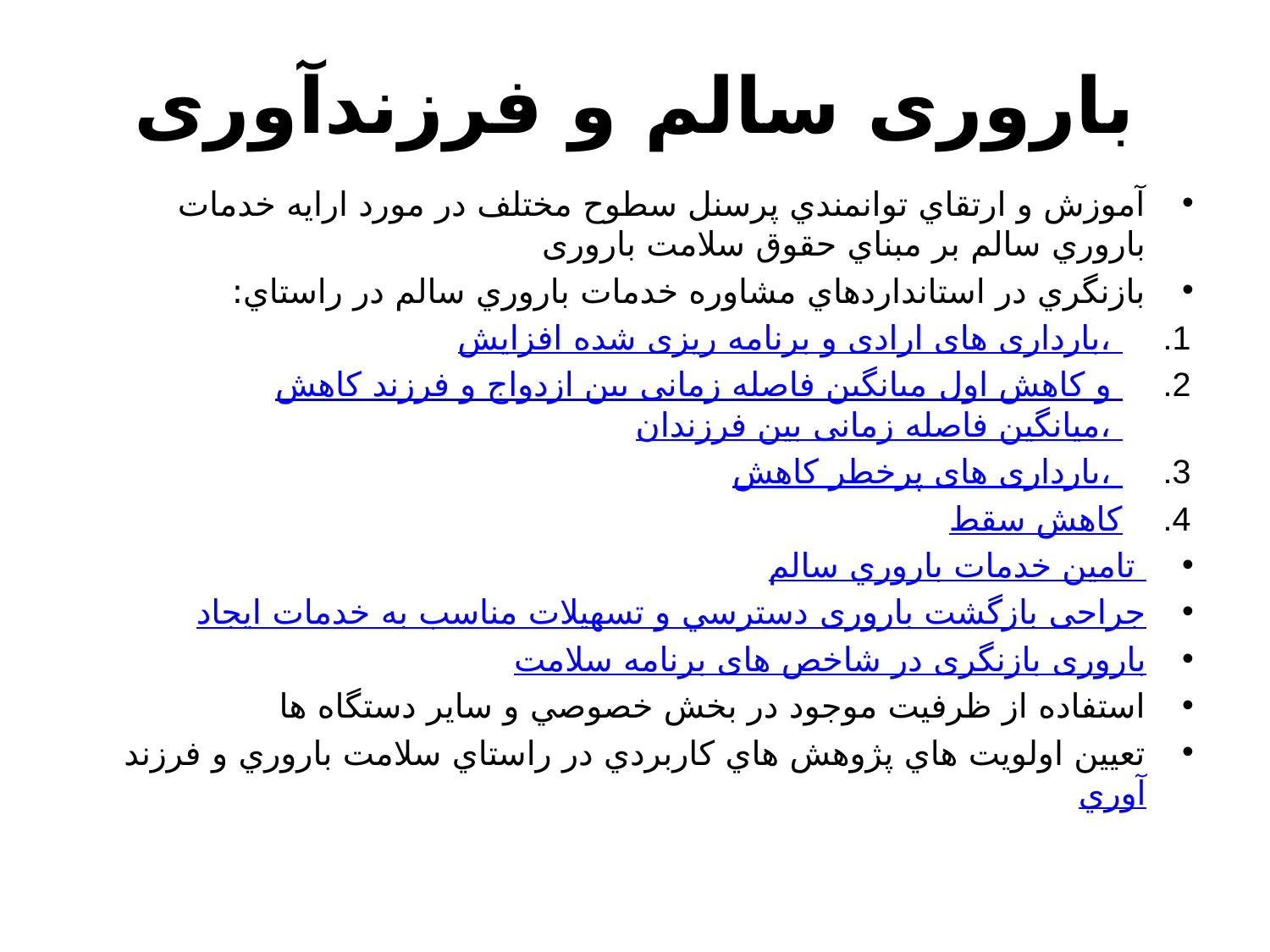

# باروری سالم و فرزندآوری
آموزش و ارتقاي توانمندي پرسنل سطوح مختلف در مورد ارایه خدمات باروري سالم بر مبناي حقوق سلامت باروری
بازنگري در استانداردهاي مشاوره خدمات باروري سالم در راستاي:
افزایش بارداری های ارادی و برنامه ریزی شده،
کاهش میانگین فاصله زمانی بین ازدواج و فرزند اول و کاهش میانگین فاصله زمانی بین فرزندان،
کاهش بارداری های پرخطر،
کاهش سقط
تامين خدمات باروري سالم
ايجاد دسترسي و تسهيلات مناسب به خدمات جراحی بازگشت باروری
بازنگری در شاخص های برنامه سلامت باروری
استفاده از ظرفيت موجود در بخش خصوصي و سایر دستگاه ها
تعيين اولويت هاي پژوهش هاي كاربردي در راستاي سلامت باروري و فرزندآوري